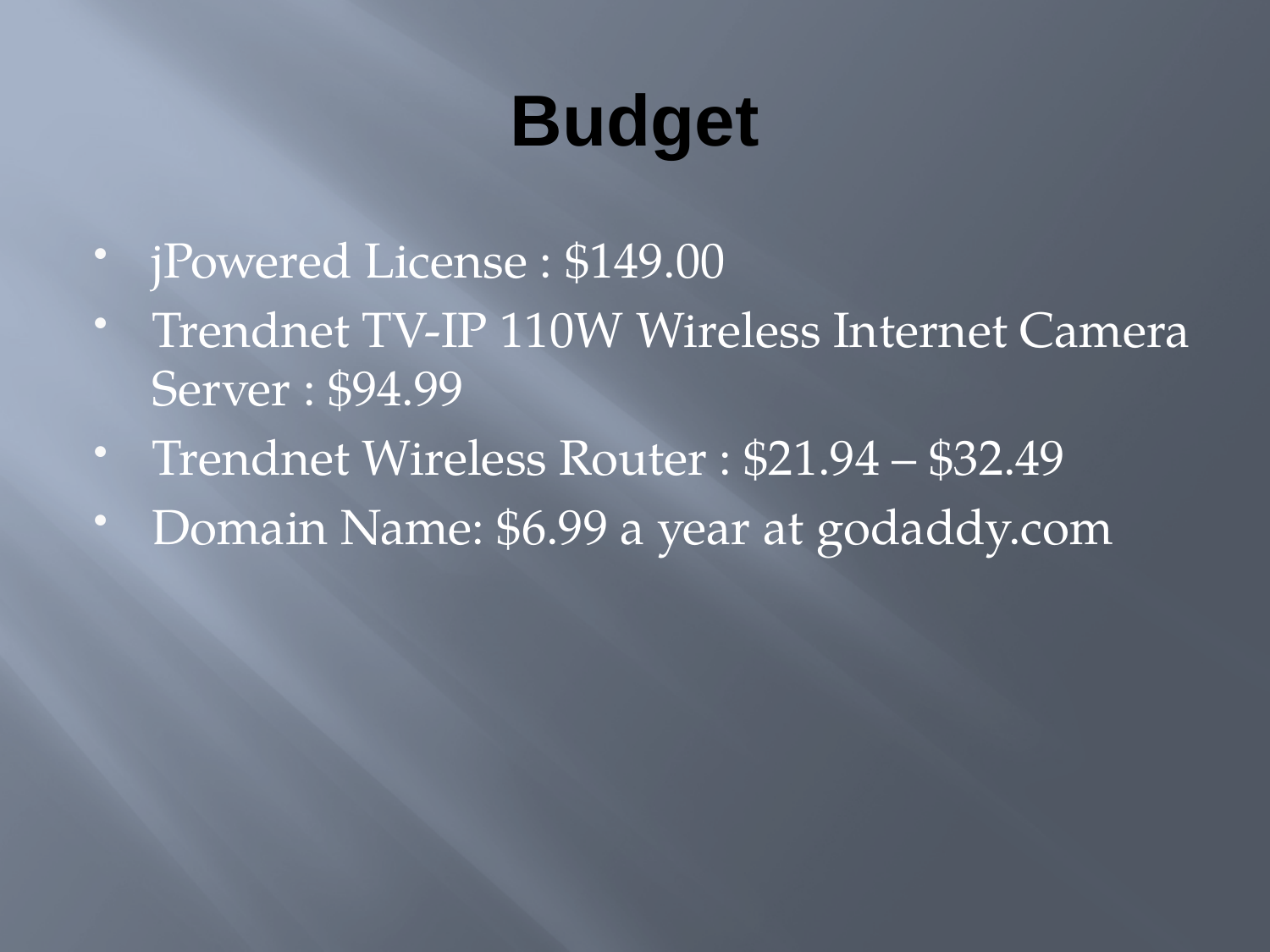

# Budget
jPowered License : $149.00
Trendnet TV-IP 110W Wireless Internet Camera Server : $94.99
Trendnet Wireless Router : $21.94 – $32.49
Domain Name: $6.99 a year at godaddy.com